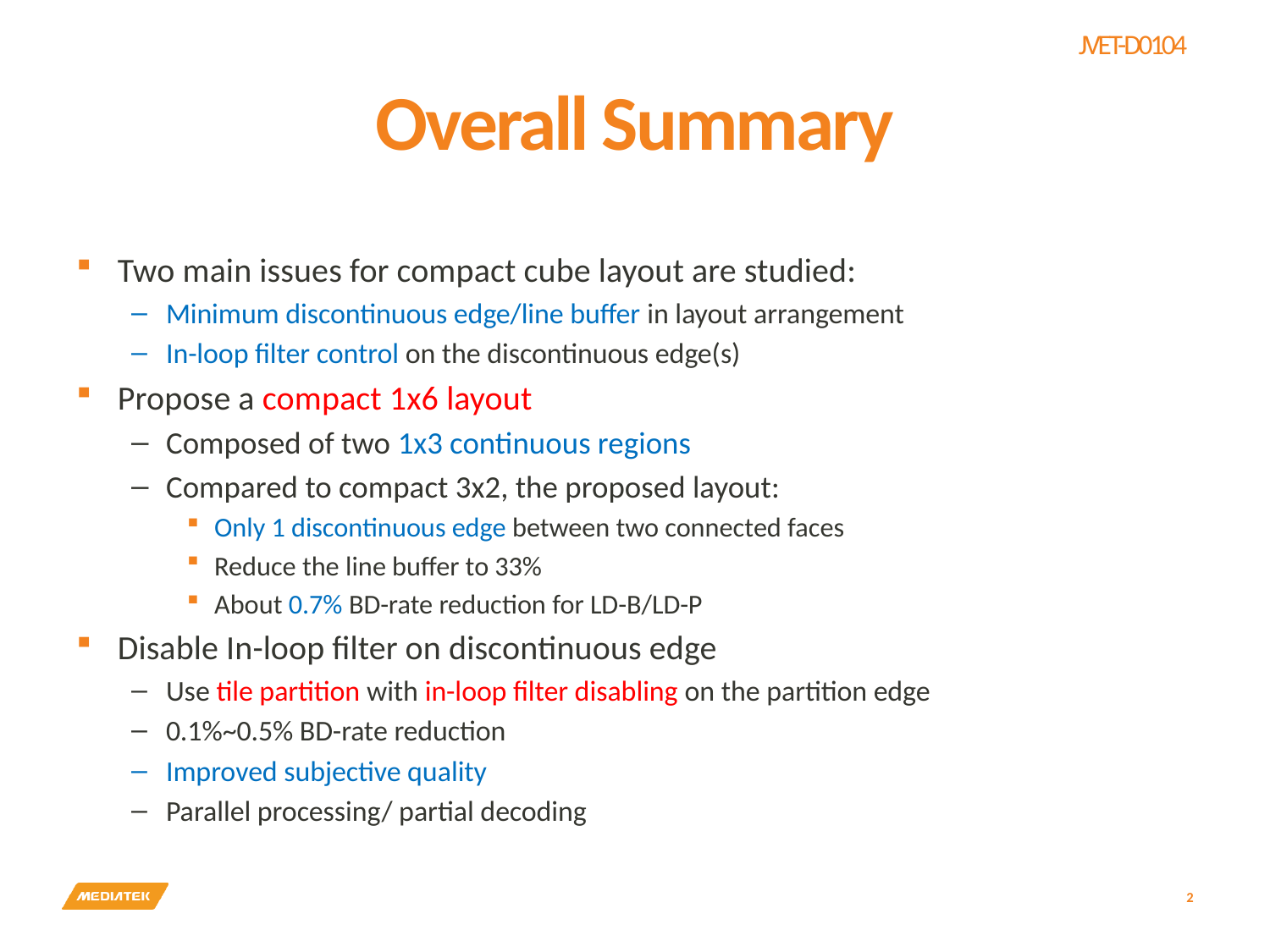

# Overall Summary
Two main issues for compact cube layout are studied:
Minimum discontinuous edge/line buffer in layout arrangement
In-loop filter control on the discontinuous edge(s)
Propose a compact 1x6 layout
Composed of two 1x3 continuous regions
Compared to compact 3x2, the proposed layout:
Only 1 discontinuous edge between two connected faces
Reduce the line buffer to 33%
About 0.7% BD-rate reduction for LD-B/LD-P
Disable In-loop filter on discontinuous edge
Use tile partition with in-loop filter disabling on the partition edge
0.1%~0.5% BD-rate reduction
Improved subjective quality
Parallel processing/ partial decoding

2